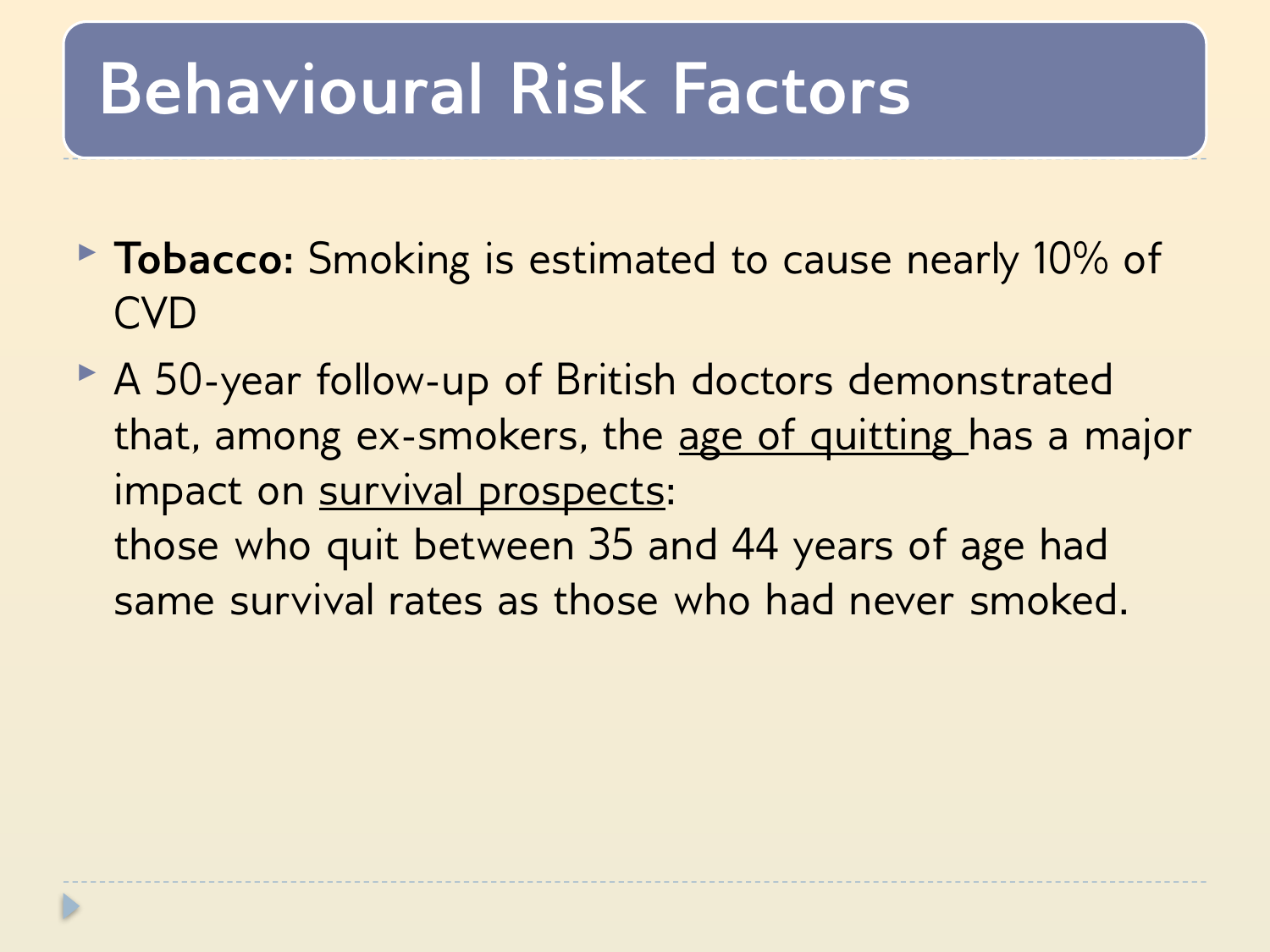

Behavioural Risk Factors
Tobacco: Smoking is estimated to cause nearly 10% of CVD
A 50-year follow-up of British doctors demonstrated that, among ex-smokers, the age of quitting has a major impact on survival prospects:
those who quit between 35 and 44 years of age had same survival rates as those who had never smoked.